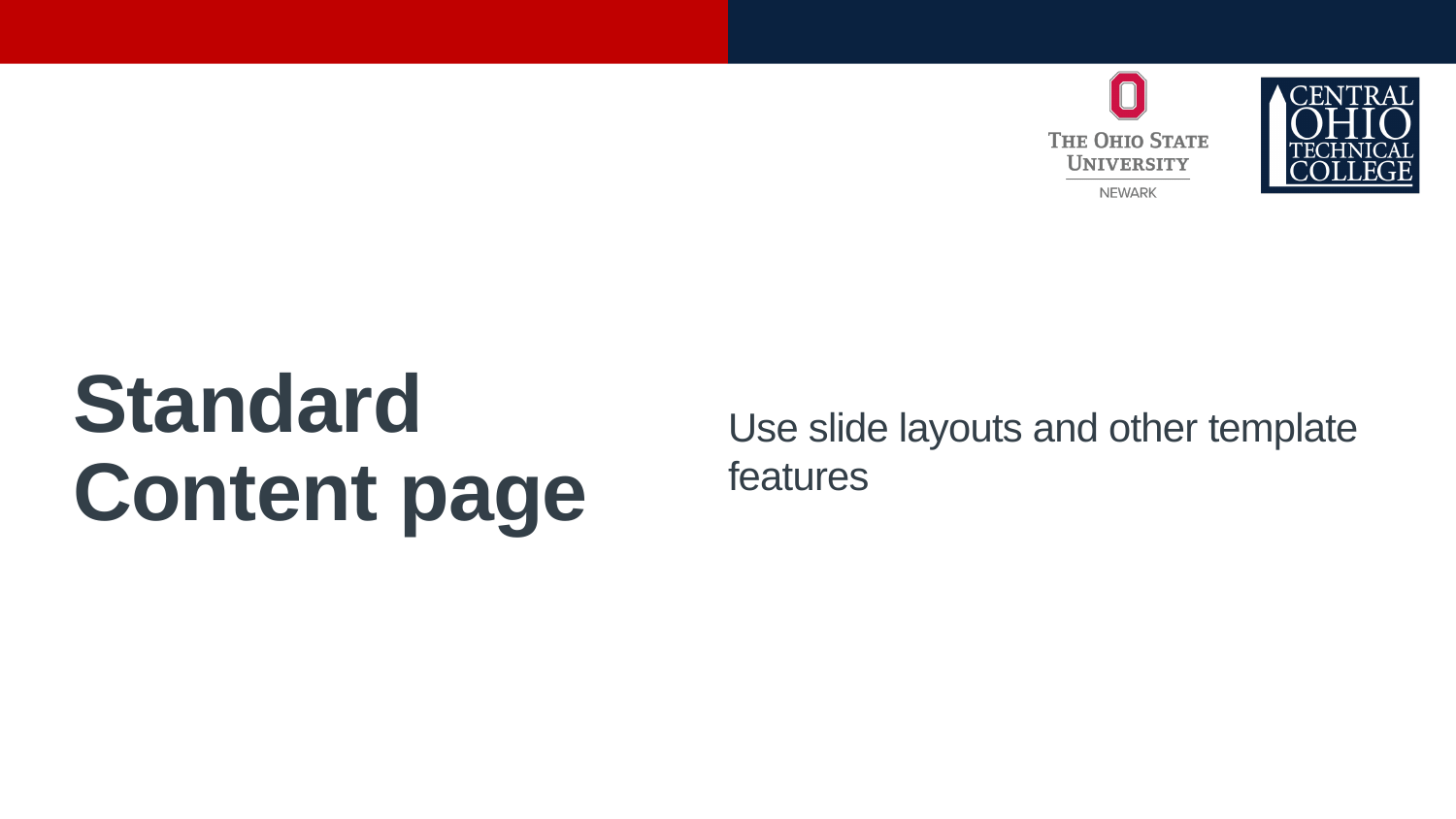

# Standard Content page
Use slide layouts and other template features